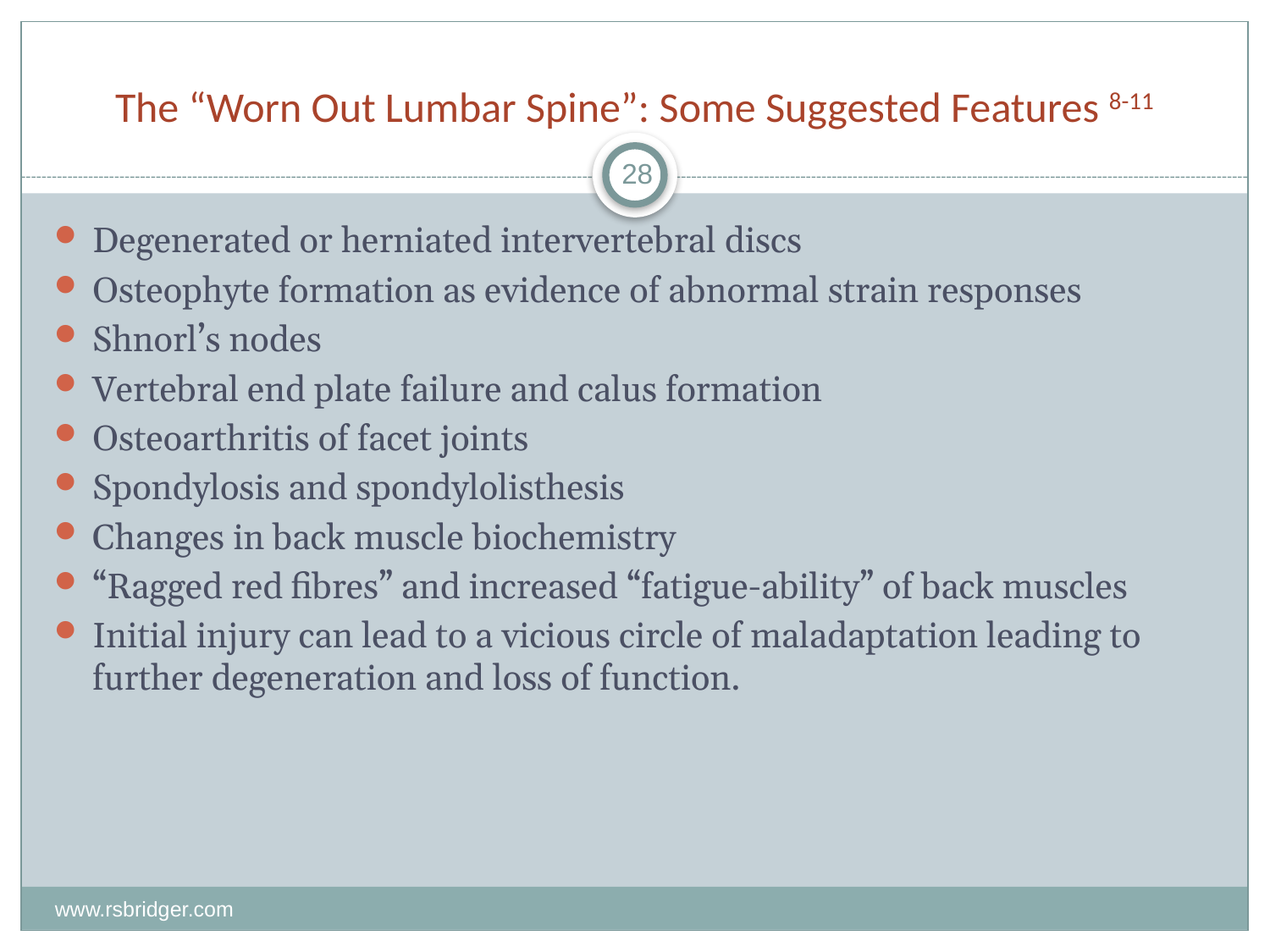

# The “Worn Out Lumbar Spine”: Some Suggested Features 8-11
28
Degenerated or herniated intervertebral discs
Osteophyte formation as evidence of abnormal strain responses
Shnorl’s nodes
Vertebral end plate failure and calus formation
Osteoarthritis of facet joints
Spondylosis and spondylolisthesis
Changes in back muscle biochemistry
“Ragged red fibres” and increased “fatigue-ability” of back muscles
Initial injury can lead to a vicious circle of maladaptation leading to further degeneration and loss of function.
www.rsbridger.com